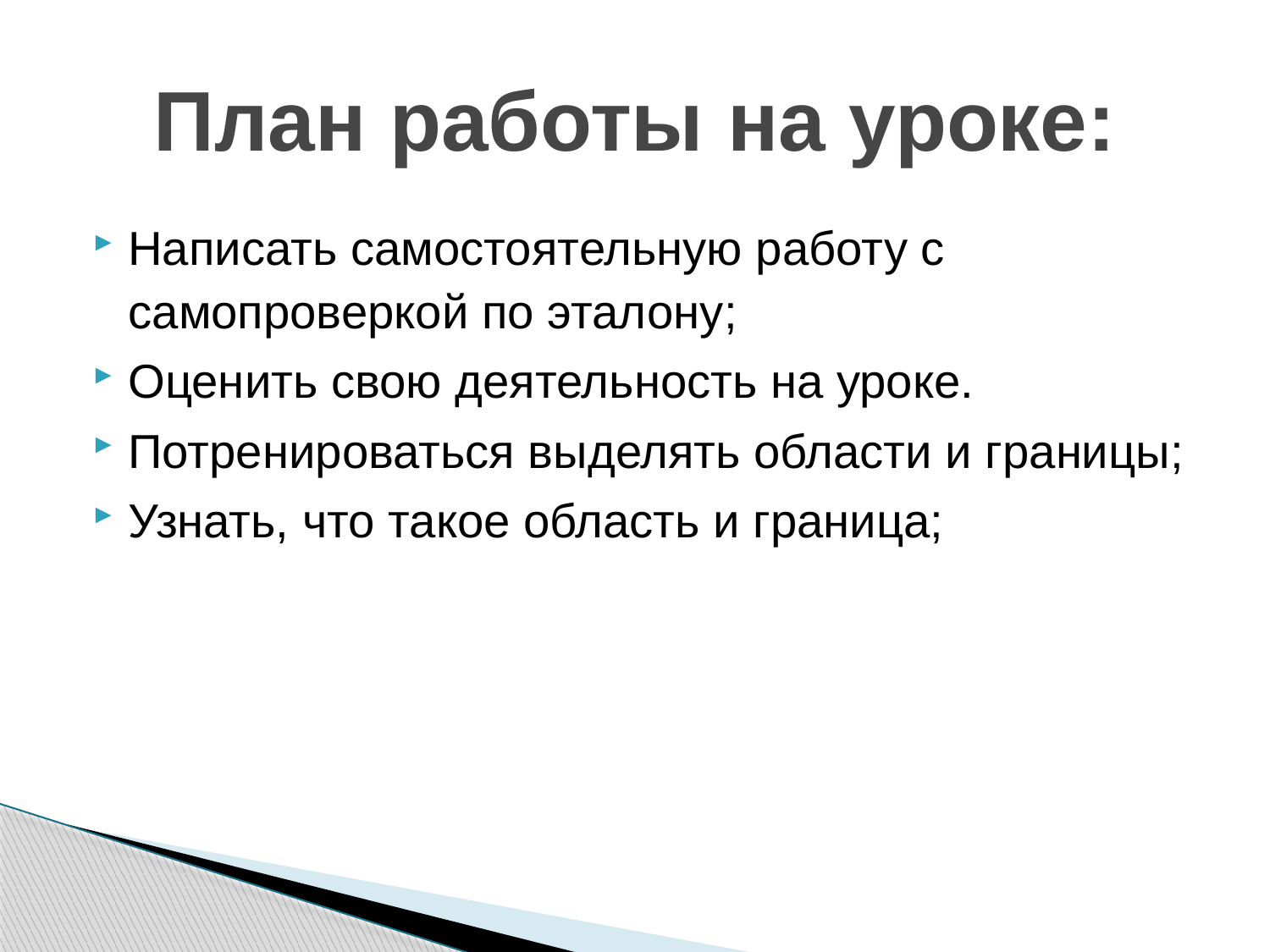

# План работы на уроке:
Написать самостоятельную работу с самопроверкой по эталону;
Оценить свою деятельность на уроке.
Потренироваться выделять области и границы;
Узнать, что такое область и граница;